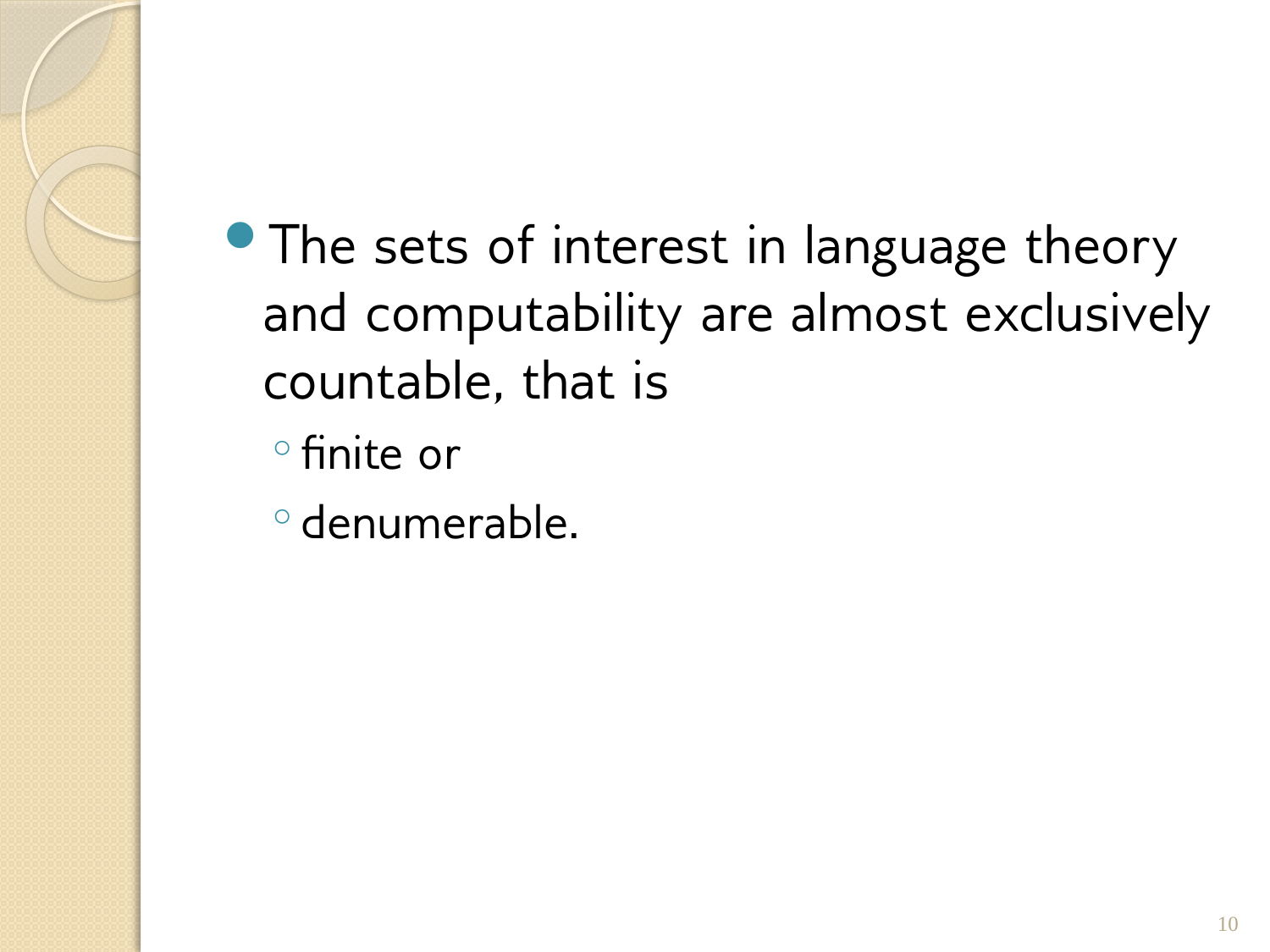

#
The sets of interest in language theory and computability are almost exclusively countable, that is
finite or
denumerable.

10